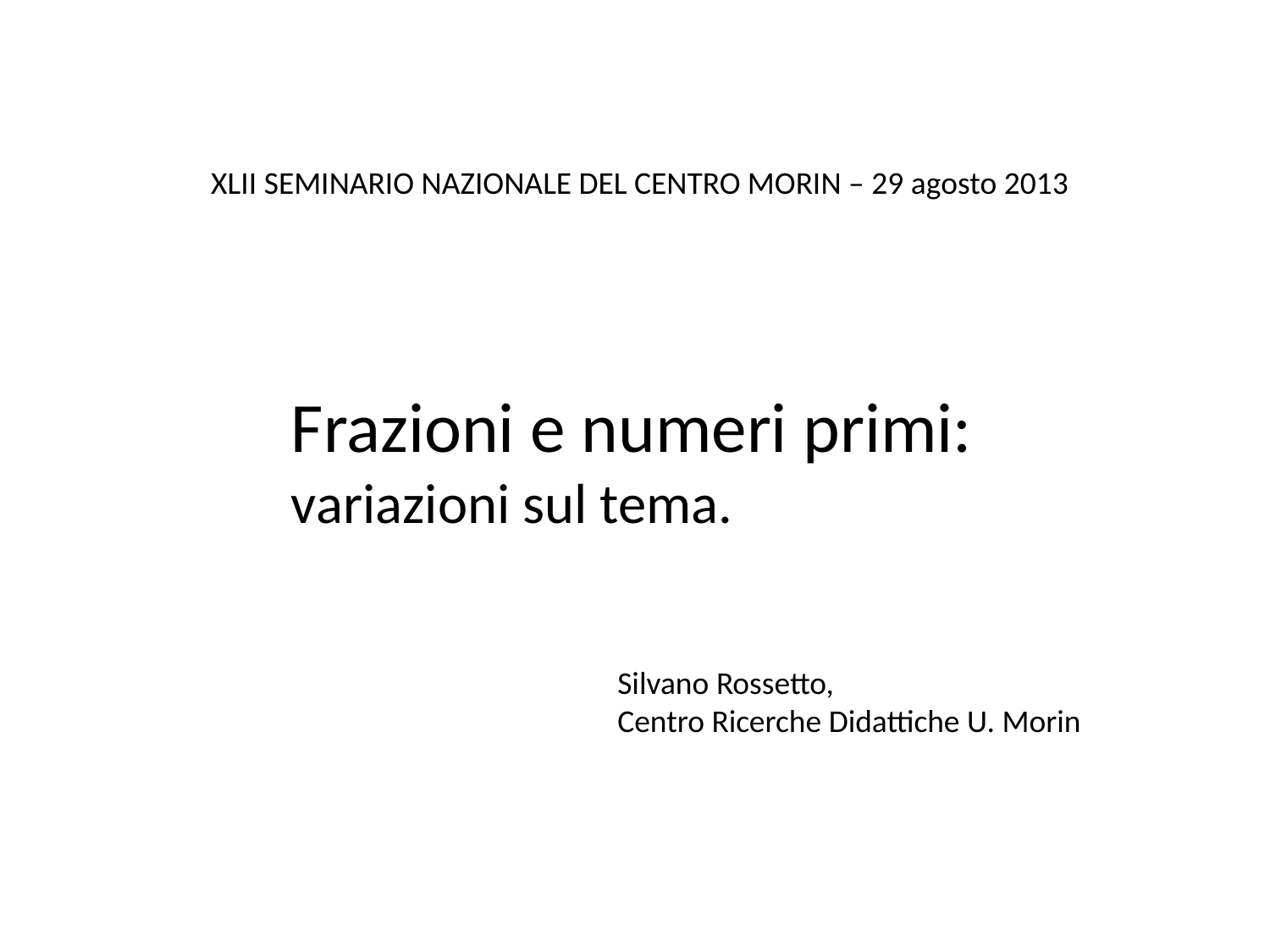

XLII SEMINARIO NAZIONALE DEL CENTRO MORIN – 29 agosto 2013
Frazioni e numeri primi:
variazioni sul tema.
Silvano Rossetto,
Centro Ricerche Didattiche U. Morin